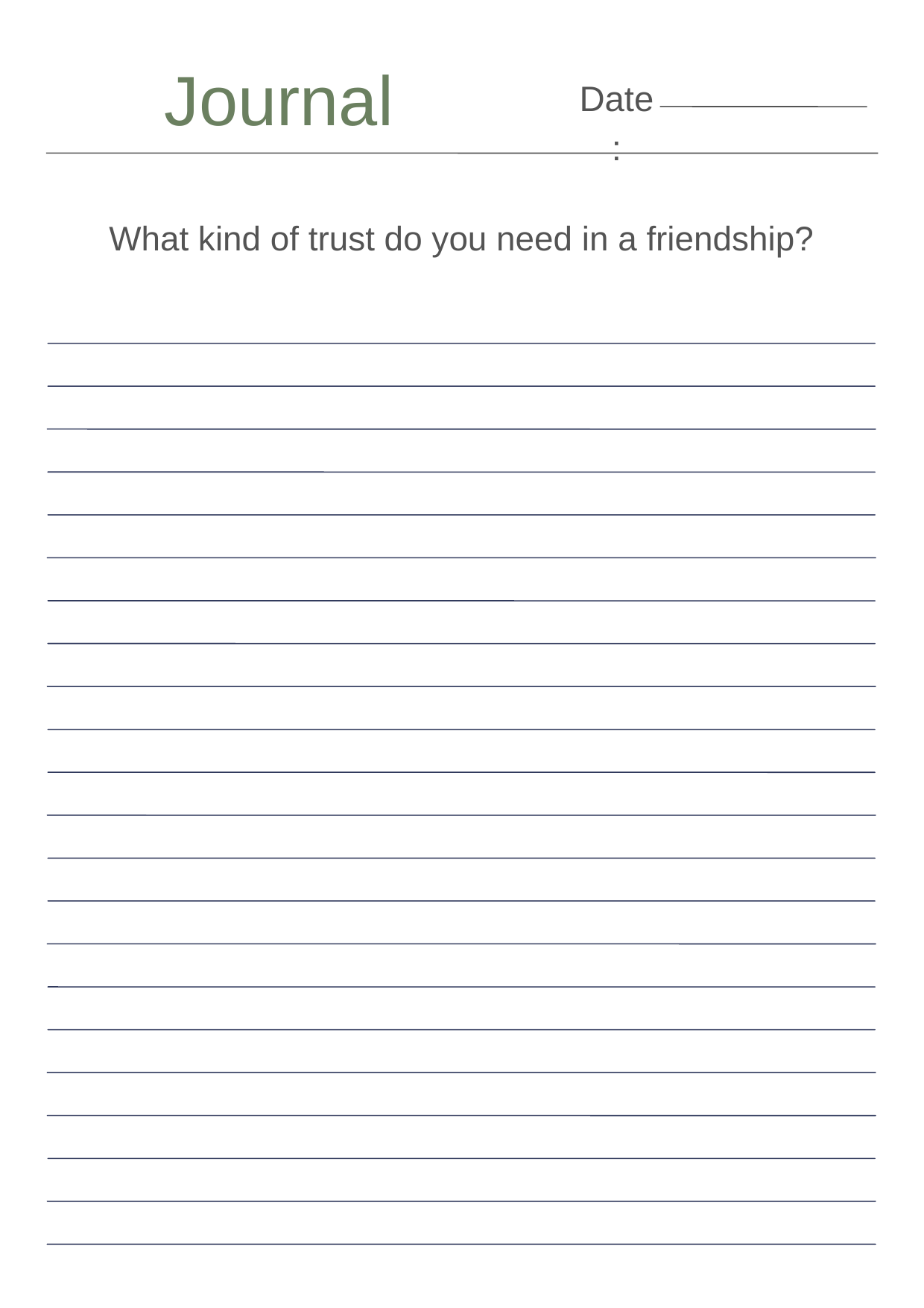

Journal
Date:

What kind of trust do you need in a friendship?